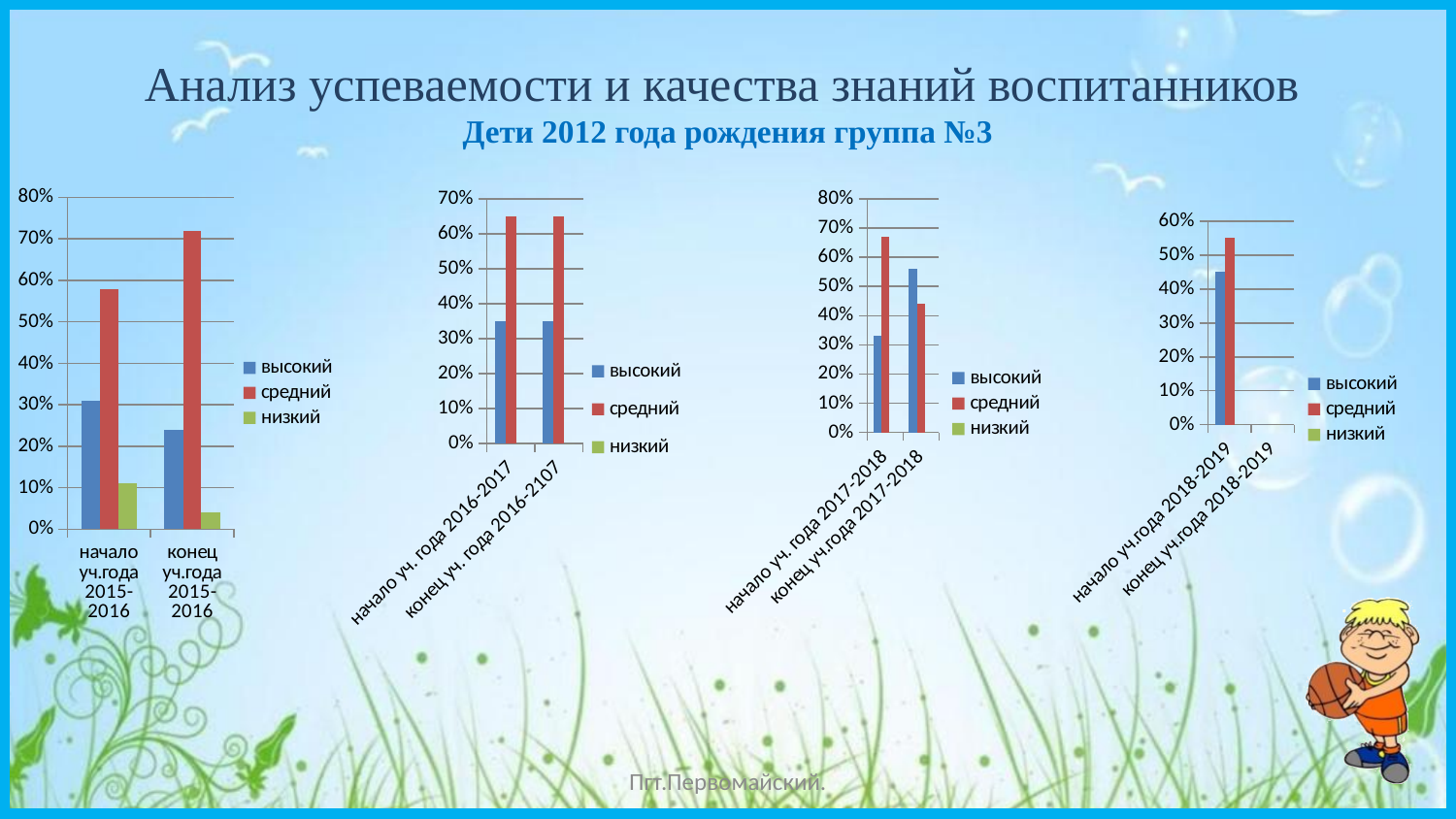

# Анализ успеваемости и качества знаний воспитанников Дети 2012 года рождения группа №3

### Chart

| Category | высокий  | средний | низкий |
|---|---|---|---|
| начало уч.года 2015-2016 | 0.31000000000000066 | 0.5800000000000001 | 0.11 |
| конец уч.года 2015-2016 | 0.2400000000000002 | 0.7200000000000006 | 0.04000000000000002 |

### Chart

| Category | высокий | средний | низкий |
|---|---|---|---|
| начало уч. года 2016-2017 | 0.3500000000000003 | 0.6500000000000017 | 0.0 |
| конец уч. года 2016-2107 | 0.3500000000000003 | 0.6500000000000017 | 0.0 |

### Chart

| Category | высокий | средний | низкий |
|---|---|---|---|
| начало уч. года 2017-2018 | 0.3300000000000009 | 0.6700000000000018 | 0.0 |
| конец уч.года 2017-2018 | 0.56 | 0.44 | 0.0 |

### Chart

| Category | высокий | средний | низкий |
|---|---|---|---|
| начало уч.года 2018-2019 | 0.45 | 0.55 | 0.0 |
| конец уч.года 2018-2019 | 0.0 | None | 0.0 |
Пгт.Первомайский.